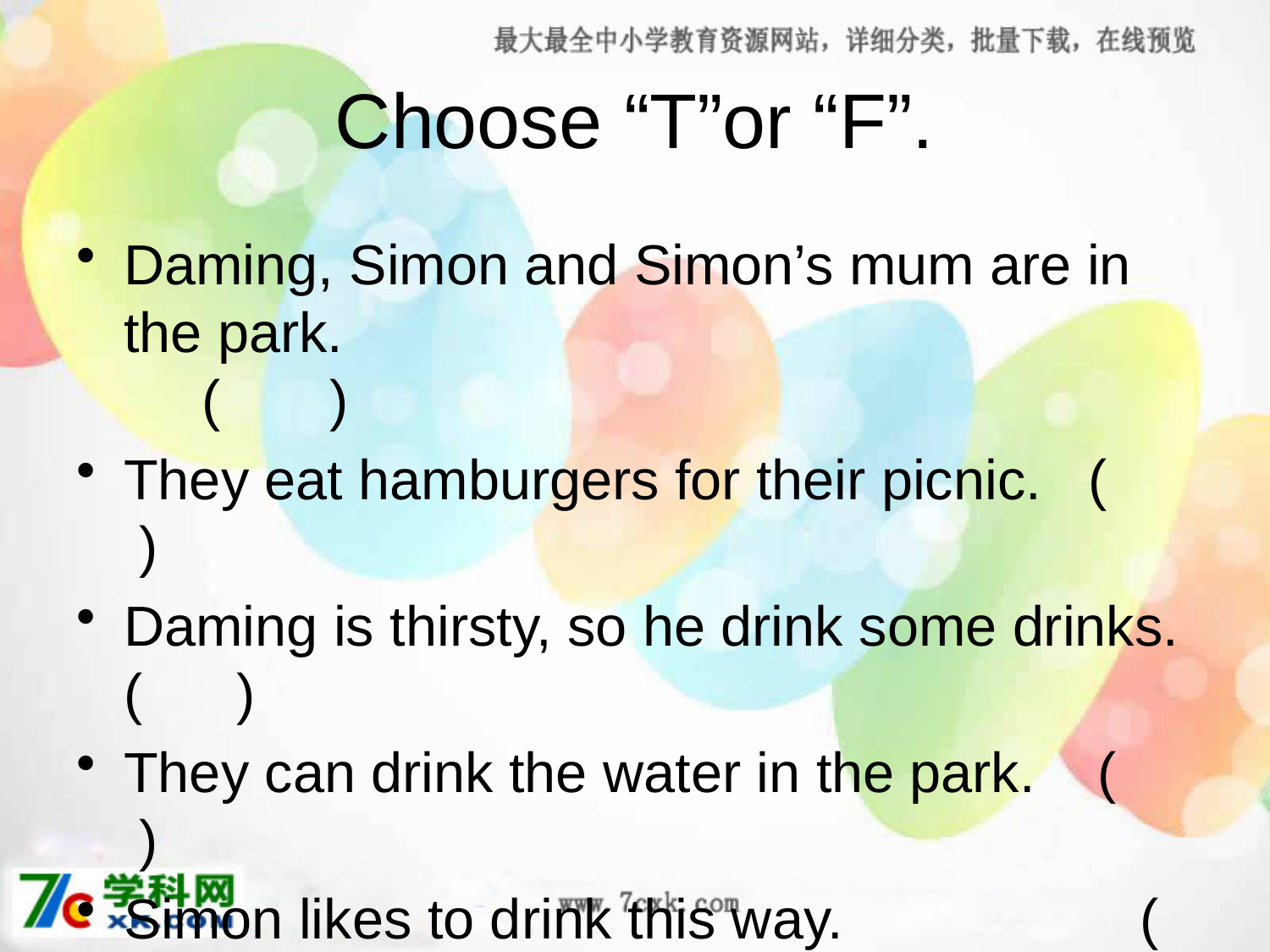

Choose “T”or “F”.
Daming, Simon and Simon’s mum are in the park.                                                            (       )
They eat hamburgers for their picnic.   (       )
Daming is thirsty, so he drink some drinks.(      )
They can drink the water in the park.    (      )
Simon likes to drink this way.                   (      )